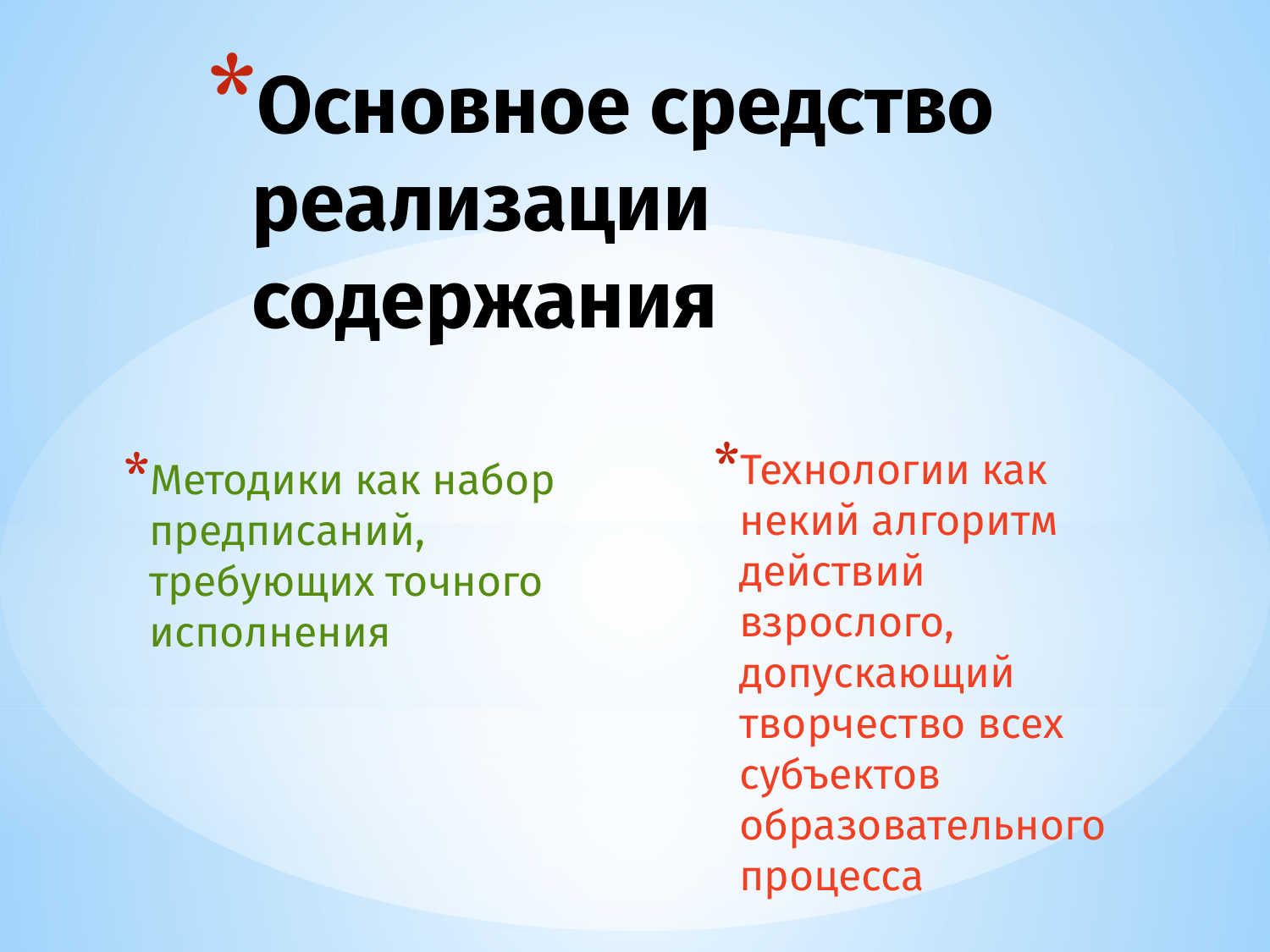

# Основное средство реализации содержания
Технологии как некий алгоритм действий взрослого, допускающий творчество всех субъектов образовательного процесса
Методики как набор предписаний, требующих точного исполнения